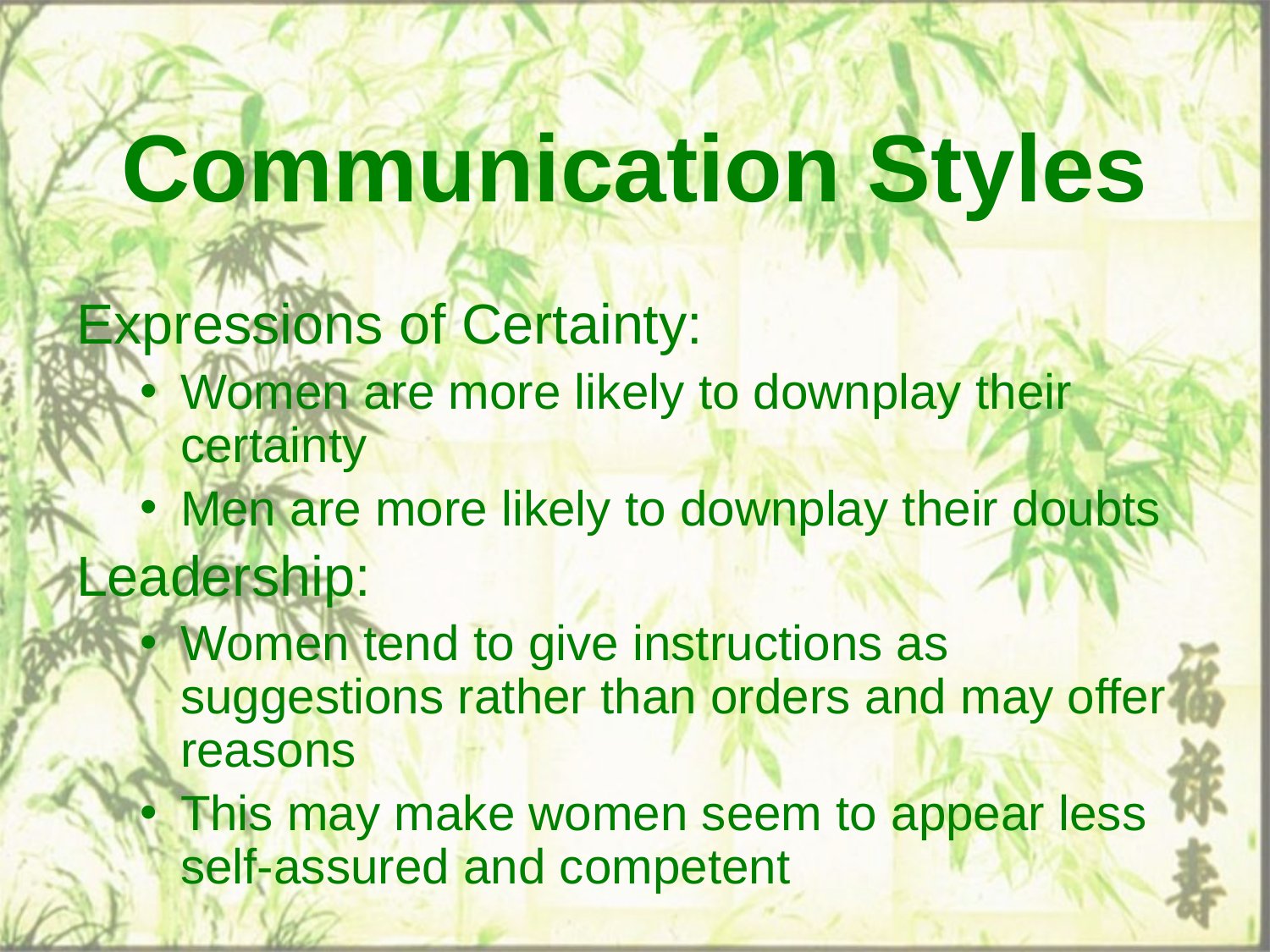

# Communication Styles
Expressions of Certainty:
Women are more likely to downplay their certainty
Men are more likely to downplay their doubts
Leadership:
Women tend to give instructions as suggestions rather than orders and may offer reasons
This may make women seem to appear less self-assured and competent